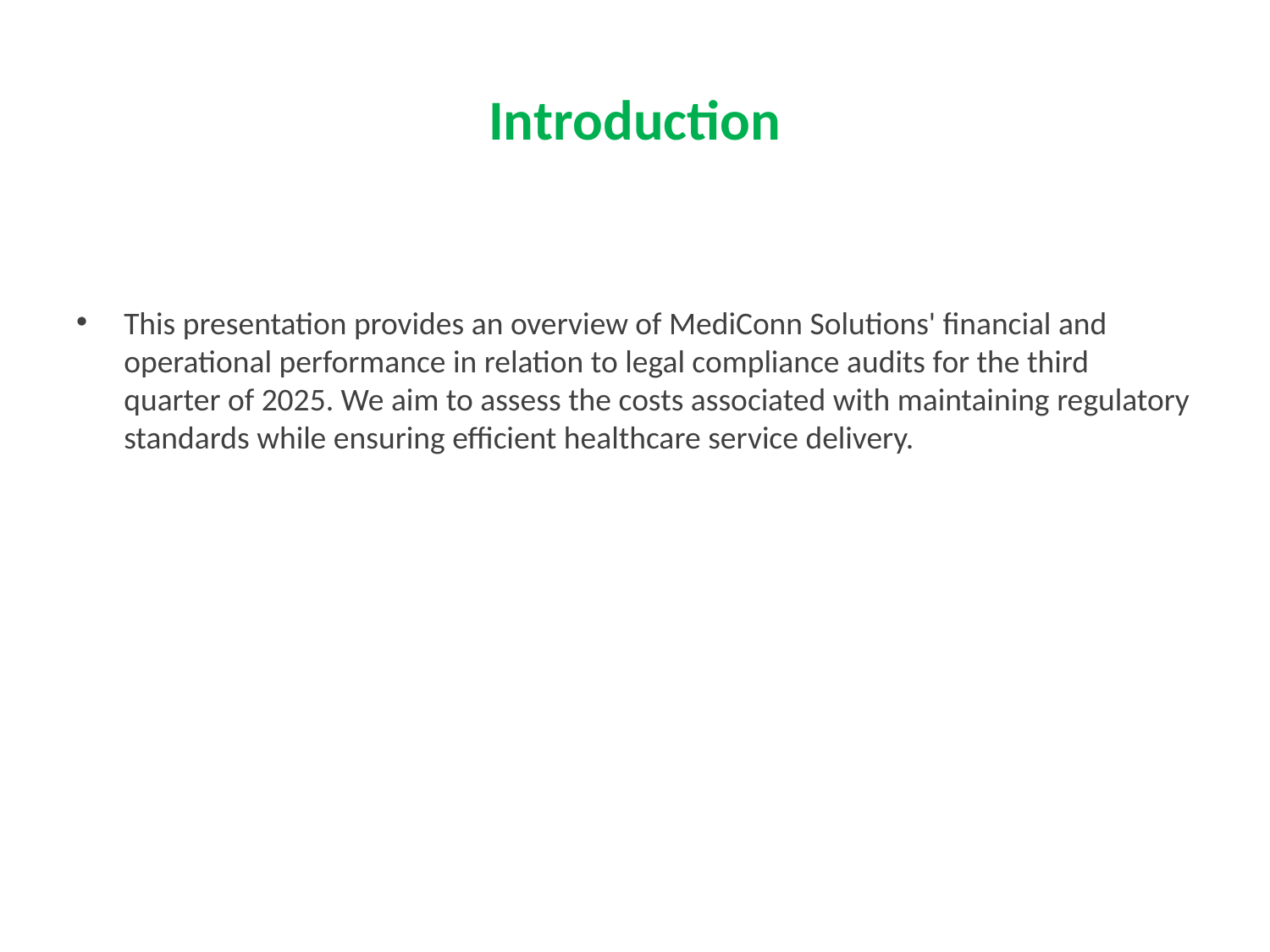

# Introduction

This presentation provides an overview of MediConn Solutions' financial and operational performance in relation to legal compliance audits for the third quarter of 2025. We aim to assess the costs associated with maintaining regulatory standards while ensuring efficient healthcare service delivery.